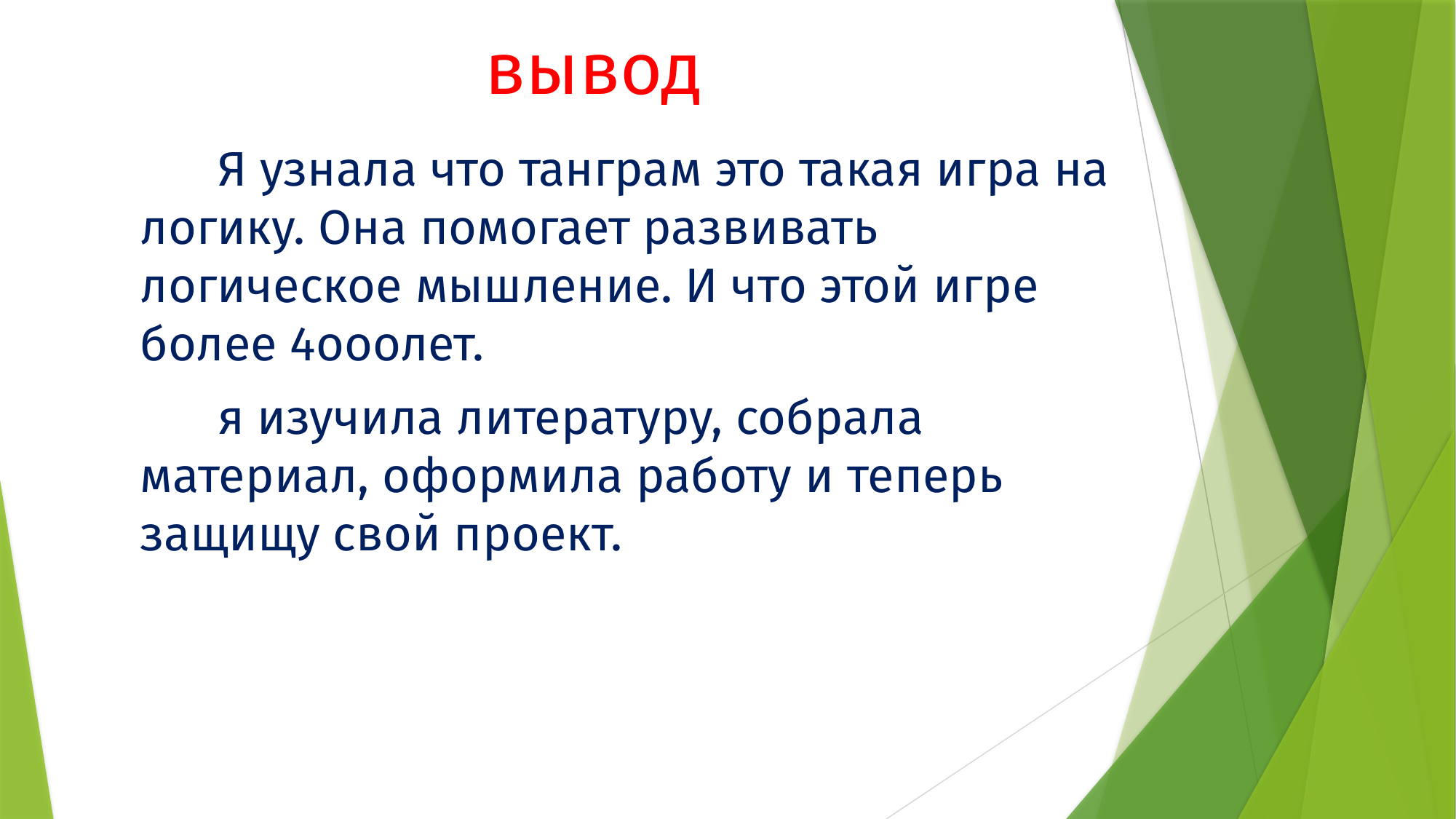

Я узнала что танграм это такая игра на логику. Она помогает развивать логическое мышление. И что этой игре более 4ооолет.
      я изучила литературу, собрала материал, оформила работу и теперь защищу свой проект.
# вывод